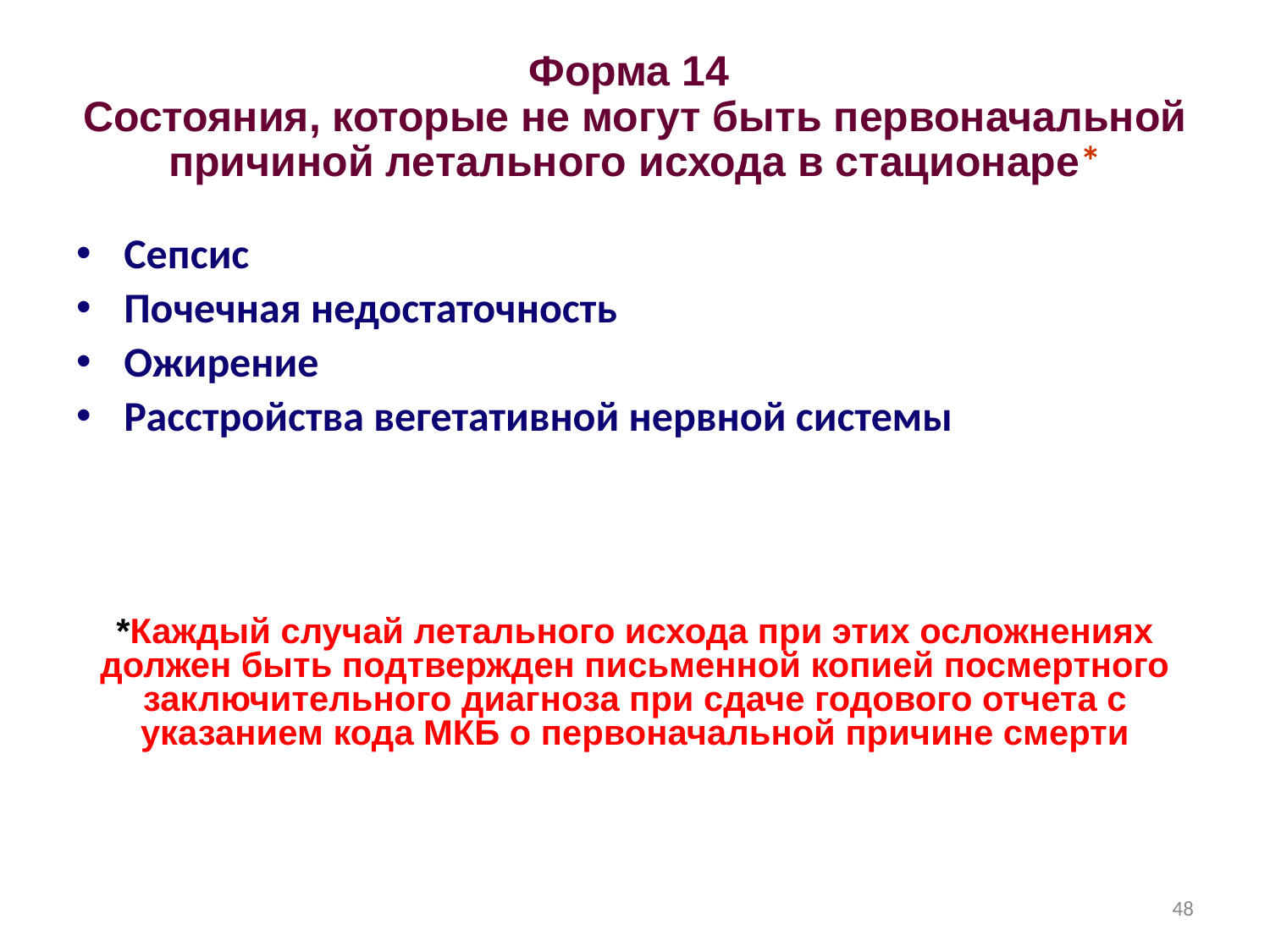

# Форма 14 Состояния, которые не могут быть первоначальной причиной летального исхода в стационаре*
Сепсис
Почечная недостаточность
Ожирение
Расстройства вегетативной нервной системы

*Каждый случай летального исхода при этих осложнениях должен быть подтвержден письменной копией посмертного заключительного диагноза при сдаче годового отчета с указанием кода МКБ о первоначальной причине смерти
48